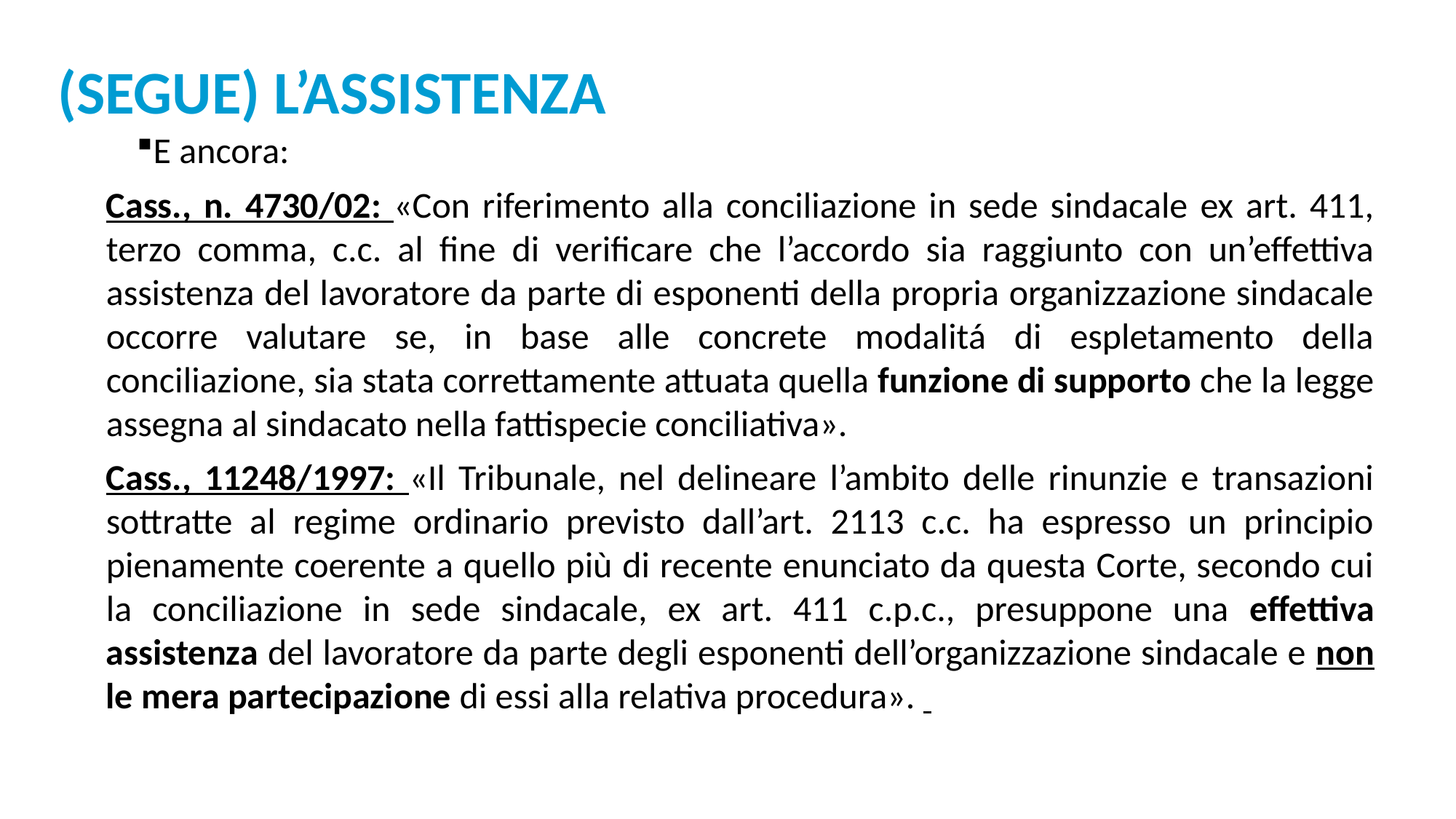

(segue) L’assistenza
E ancora:
Cass., n. 4730/02: «Con riferimento alla conciliazione in sede sindacale ex art. 411, terzo comma, c.c. al fine di verificare che l’accordo sia raggiunto con un’effettiva assistenza del lavoratore da parte di esponenti della propria organizzazione sindacale occorre valutare se, in base alle concrete modalitá di espletamento della conciliazione, sia stata correttamente attuata quella funzione di supporto che la legge assegna al sindacato nella fattispecie conciliativa».
Cass., 11248/1997: «Il Tribunale, nel delineare l’ambito delle rinunzie e transazioni sottratte al regime ordinario previsto dall’art. 2113 c.c. ha espresso un principio pienamente coerente a quello più di recente enunciato da questa Corte, secondo cui la conciliazione in sede sindacale, ex art. 411 c.p.c., presuppone una effettiva assistenza del lavoratore da parte degli esponenti dell’organizzazione sindacale e non le mera partecipazione di essi alla relativa procedura».